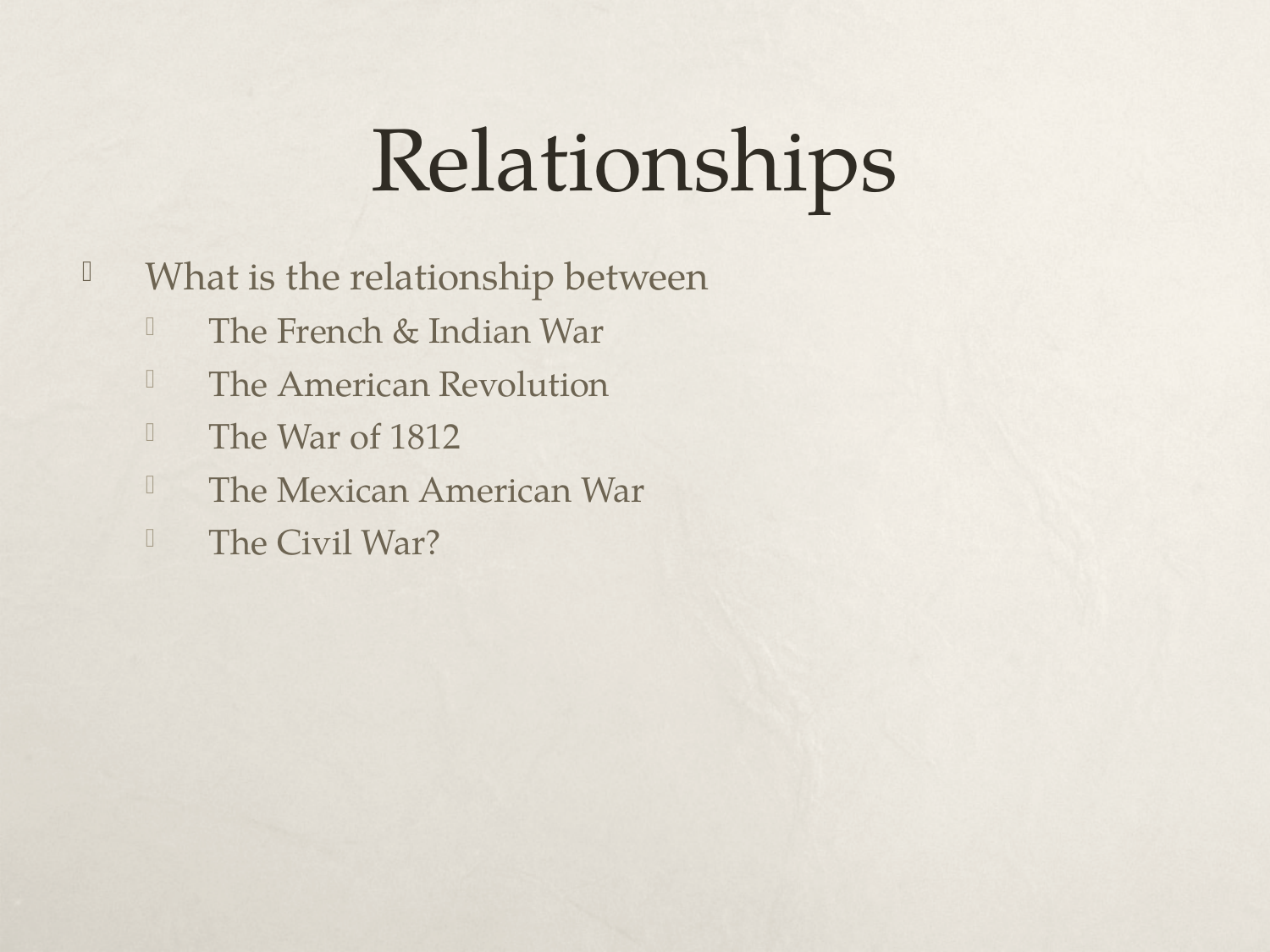

# Relationships
What is the relationship between
The French & Indian War
The American Revolution
The War of 1812
The Mexican American War
The Civil War?